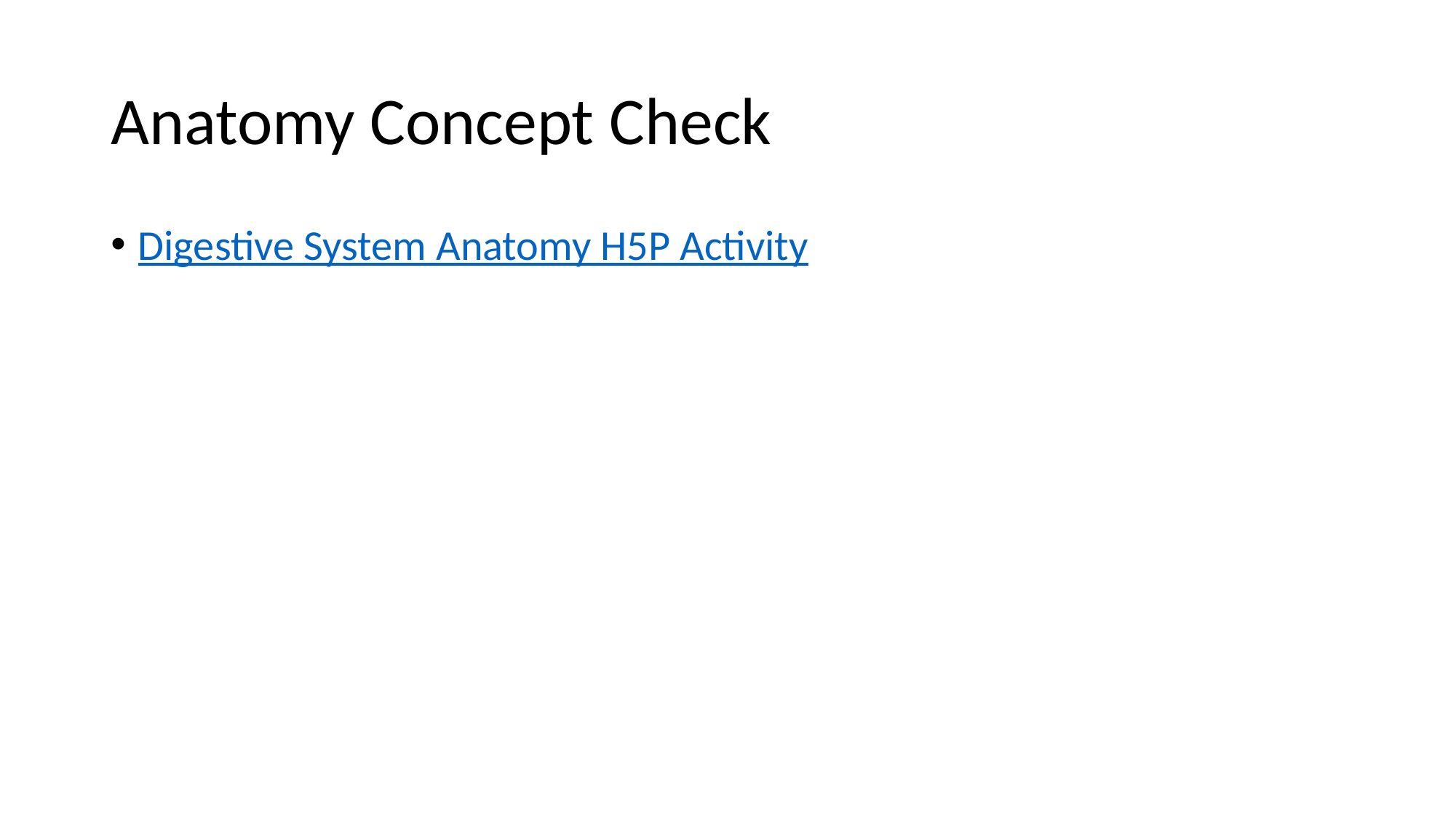

# Anatomy Concept Check
Digestive System Anatomy H5P Activity